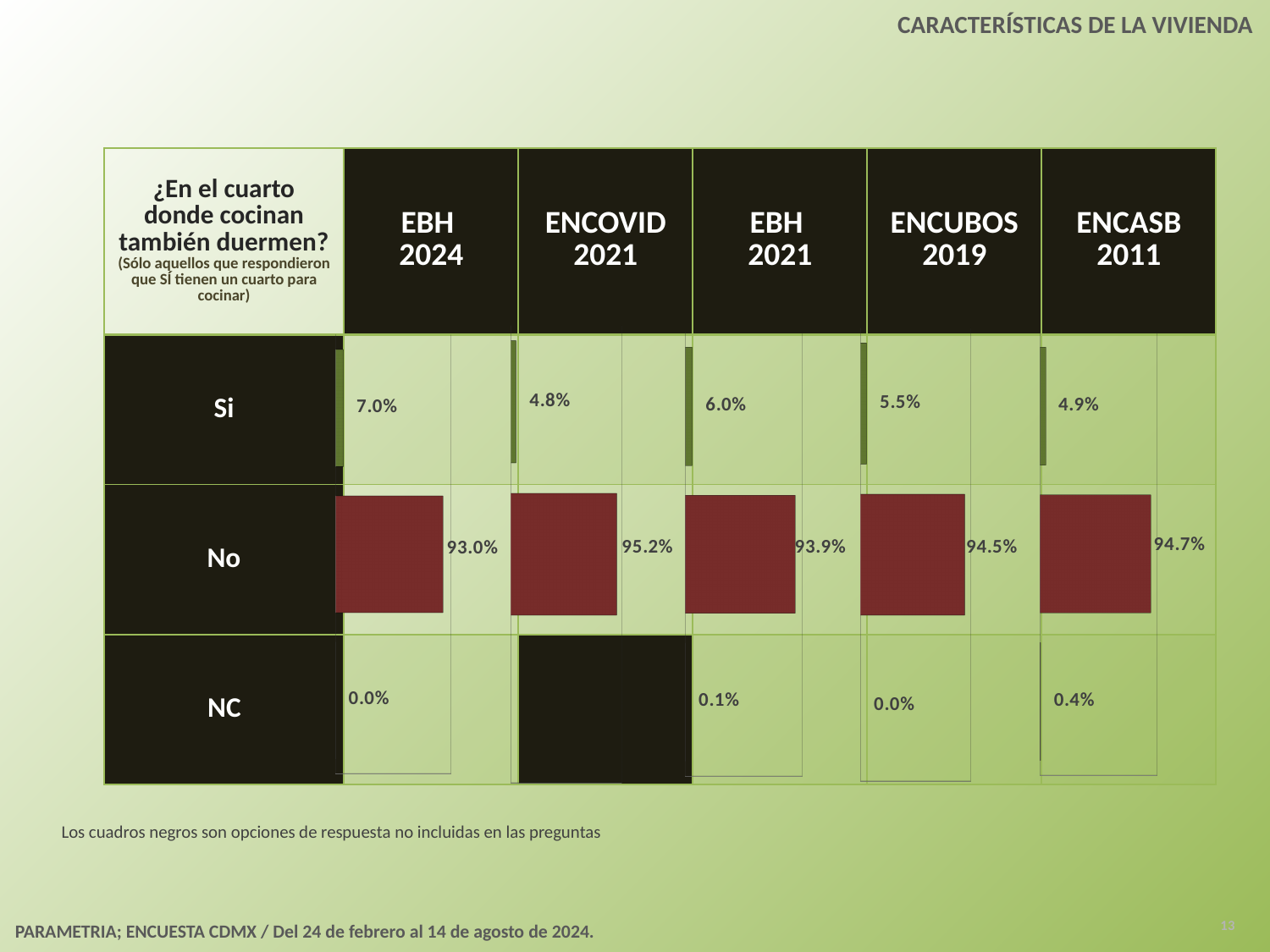

CARACTERÍSTICAS DE LA VIVIENDA
| ¿En el cuarto donde cocinan también duermen? (Sólo aquellos que respondieron que SÍ tienen un cuarto para cocinar) | EBH 2024 | ENCOVID 2021 | EBH 2021 | ENCUBOS 2019 | ENCASB 2011 |
| --- | --- | --- | --- | --- | --- |
| Si |  |  |  |  |  |
| No |  |  |  |  |  |
| NC |  |  |  |  |  |

[unsupported chart]

[unsupported chart]

[unsupported chart]

[unsupported chart]

[unsupported chart]

Los cuadros negros son opciones de respuesta no incluidas en las preguntas
13
PARAMETRIA; ENCUESTA CDMX / Del 24 de febrero al 14 de agosto de 2024.